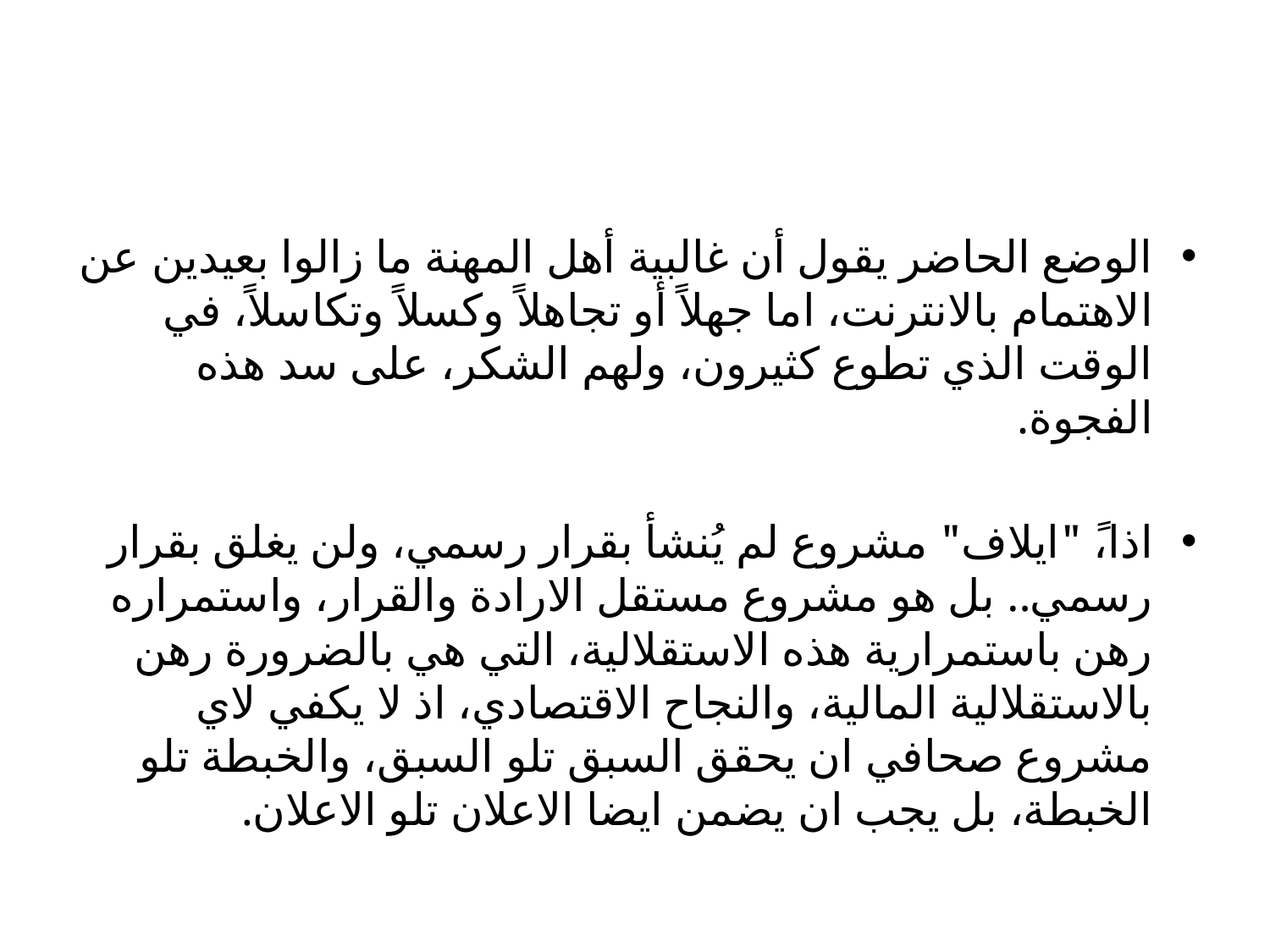

#
الوضع الحاضر يقول أن غالبية أهل المهنة ما زالوا بعيدين عن الاهتمام بالانترنت، اما جهلاً أو تجاهلاً وكسلاً وتكاسلاً، في الوقت الذي تطوع كثيرون، ولهم الشكر، على سد هذه الفجوة.

اذا،ً "ايلاف" مشروع لم يُنشأ بقرار رسمي، ولن يغلق بقرار رسمي.. بل هو مشروع مستقل الارادة والقرار، واستمراره رهن باستمرارية هذه الاستقلالية، التي هي بالضرورة رهن بالاستقلالية المالية، والنجاح الاقتصادي، اذ لا يكفي لاي مشروع صحافي ان يحقق السبق تلو السبق، والخبطة تلو الخبطة، بل يجب ان يضمن ايضا الاعلان تلو الاعلان.